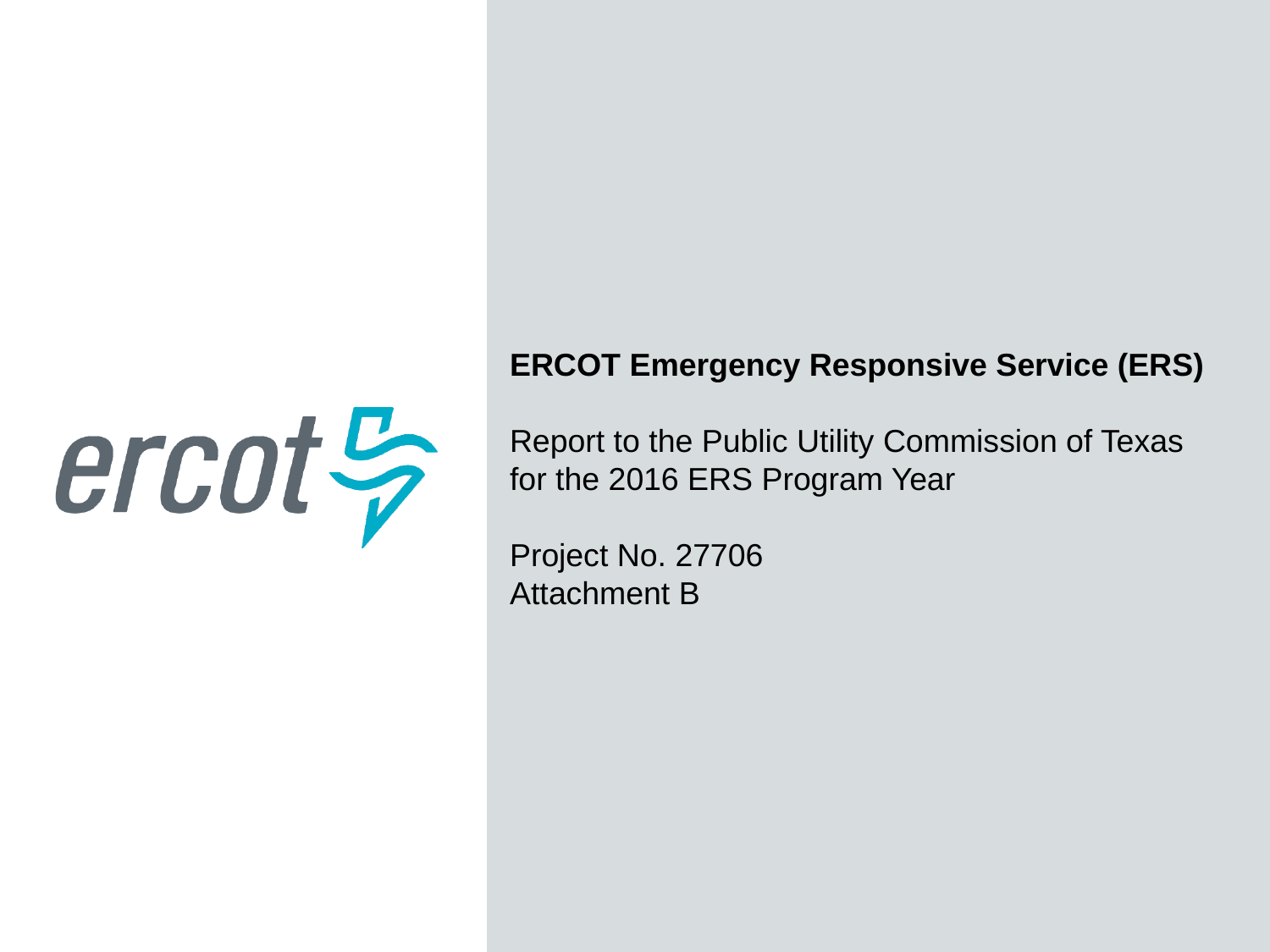

ERCOT Emergency Responsive Service (ERS)

Report to the Public Utility Commission of Texas
for the 2016 ERS Program Year

Project No. 27706
Attachment B